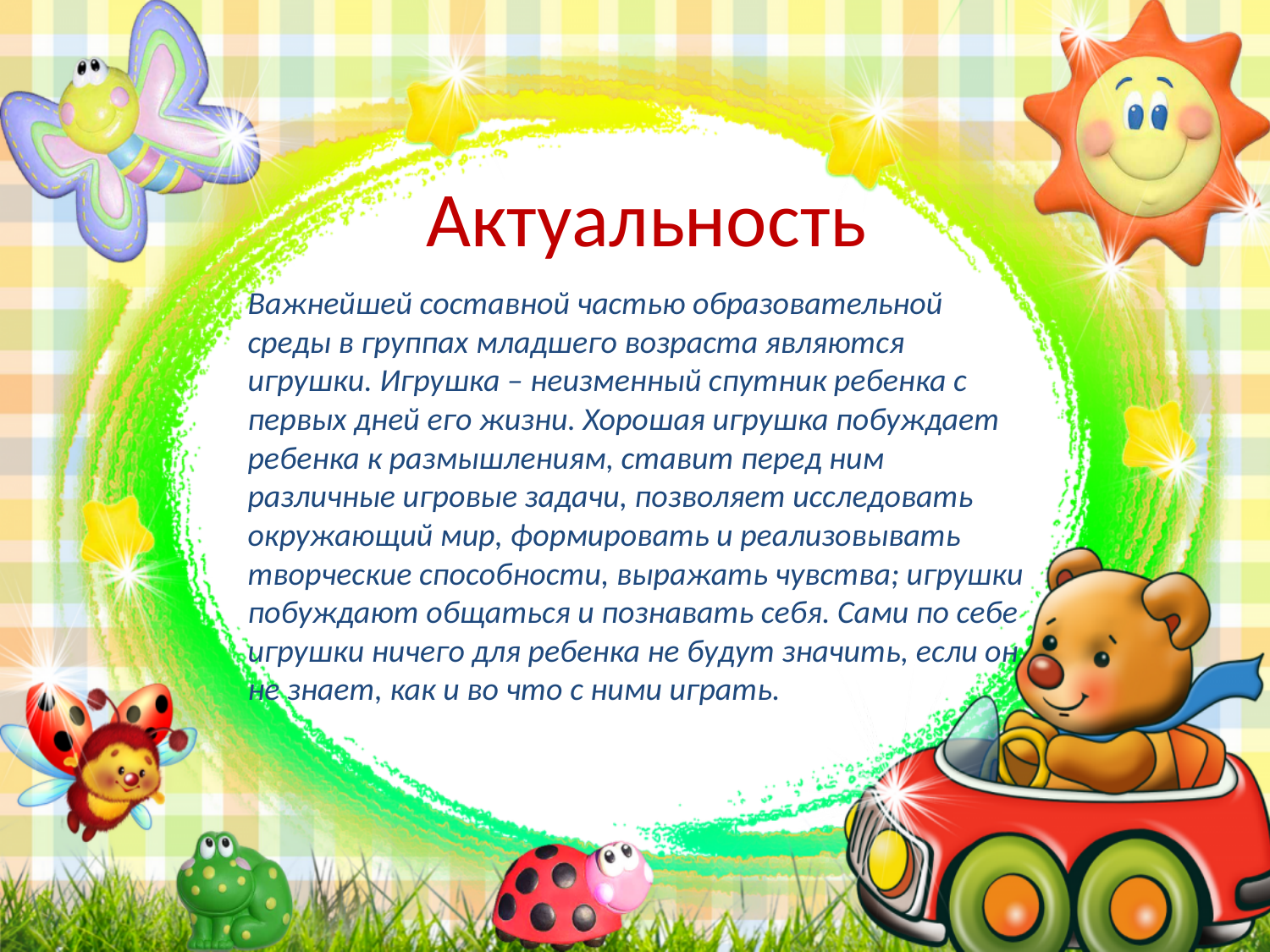

# Актуальность
Важнейшей составной частью образовательной среды в группах младшего возраста являются игрушки. Игрушка – неизменный спутник ребенка с первых дней его жизни. Хорошая игрушка побуждает ребенка к размышлениям, ставит перед ним различные игровые задачи, позволяет исследовать окружающий мир, формировать и реализовывать творческие способности, выражать чувства; игрушки побуждают общаться и познавать себя. Сами по себе игрушки ничего для ребенка не будут значить, если он не знает, как и во что с ними играть.